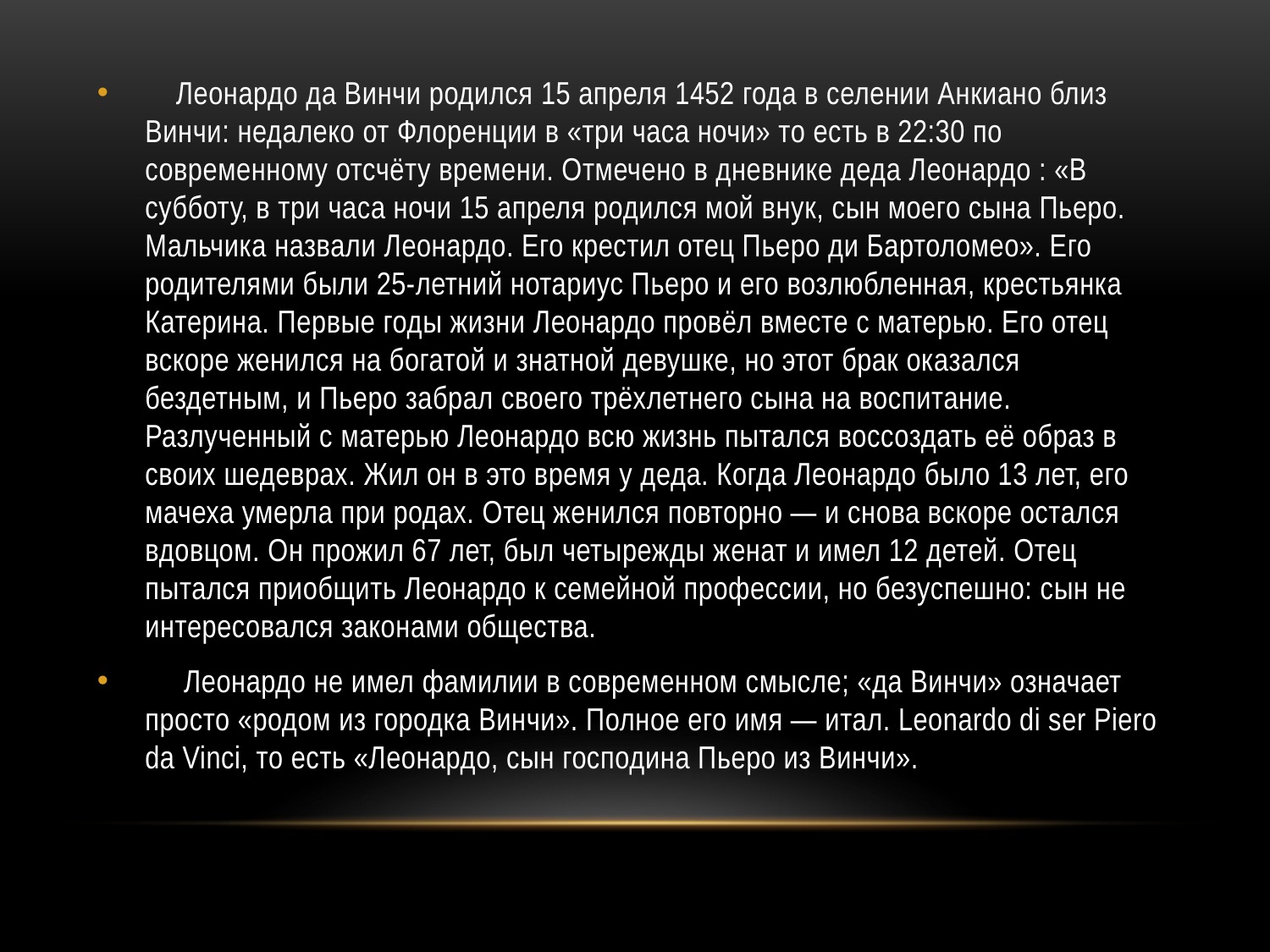

Леонардо да Винчи родился 15 апреля 1452 года в селении Анкиано близ Винчи: недалеко от Флоренции в «три часа ночи» то есть в 22:30 по современному отсчёту времени. Отмечено в дневнике деда Леонардо : «В субботу, в три часа ночи 15 апреля родился мой внук, сын моего сына Пьеро. Мальчика назвали Леонардо. Его крестил отец Пьеро ди Бартоломео». Его родителями были 25-летний нотариус Пьеро и его возлюбленная, крестьянка Катерина. Первые годы жизни Леонардо провёл вместе с матерью. Его отец вскоре женился на богатой и знатной девушке, но этот брак оказался бездетным, и Пьеро забрал своего трёхлетнего сына на воспитание. Разлученный с матерью Леонардо всю жизнь пытался воссоздать её образ в своих шедеврах. Жил он в это время у деда. Когда Леонардо было 13 лет, его мачеха умерла при родах. Отец женился повторно — и снова вскоре остался вдовцом. Он прожил 67 лет, был четырежды женат и имел 12 детей. Отец пытался приобщить Леонардо к семейной профессии, но безуспешно: сын не интересовался законами общества.
     Леонардо не имел фамилии в современном смысле; «да Винчи» означает просто «родом из городка Винчи». Полное его имя — итал. Leonardo di ser Piero da Vinci, то есть «Леонардо, сын господина Пьеро из Винчи».